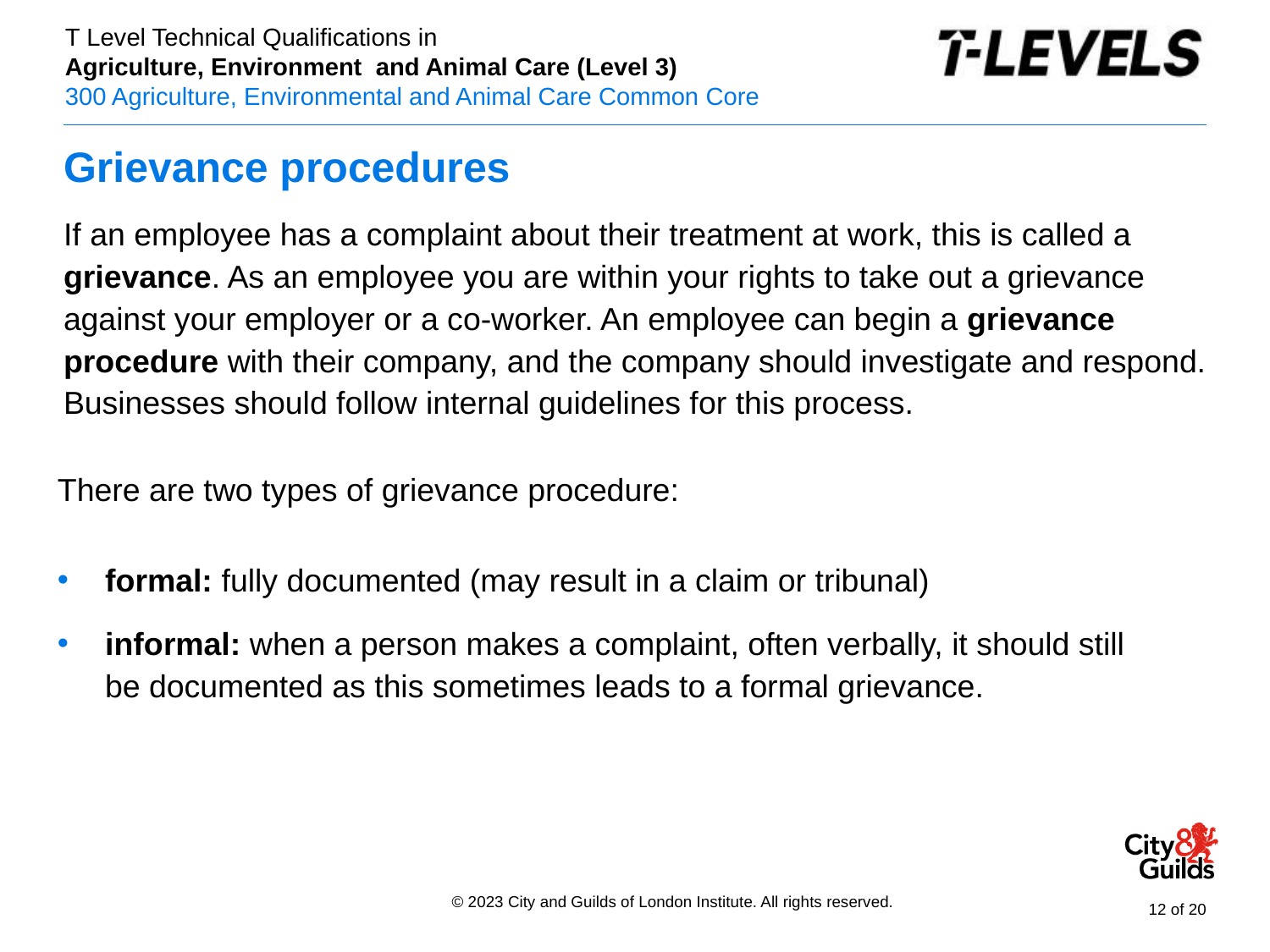

# Grievance procedures
If an employee has a complaint about their treatment at work, this is called a grievance. As an employee you are within your rights to take out a grievance against your employer or a co-worker. An employee can begin a grievance procedure with their company, and the company should investigate and respond. Businesses should follow internal guidelines for this process.
There are two types of grievance procedure:

formal: fully documented (may result in a claim or tribunal)
informal: when a person makes a complaint, often verbally, it should still be documented as this sometimes leads to a formal grievance.